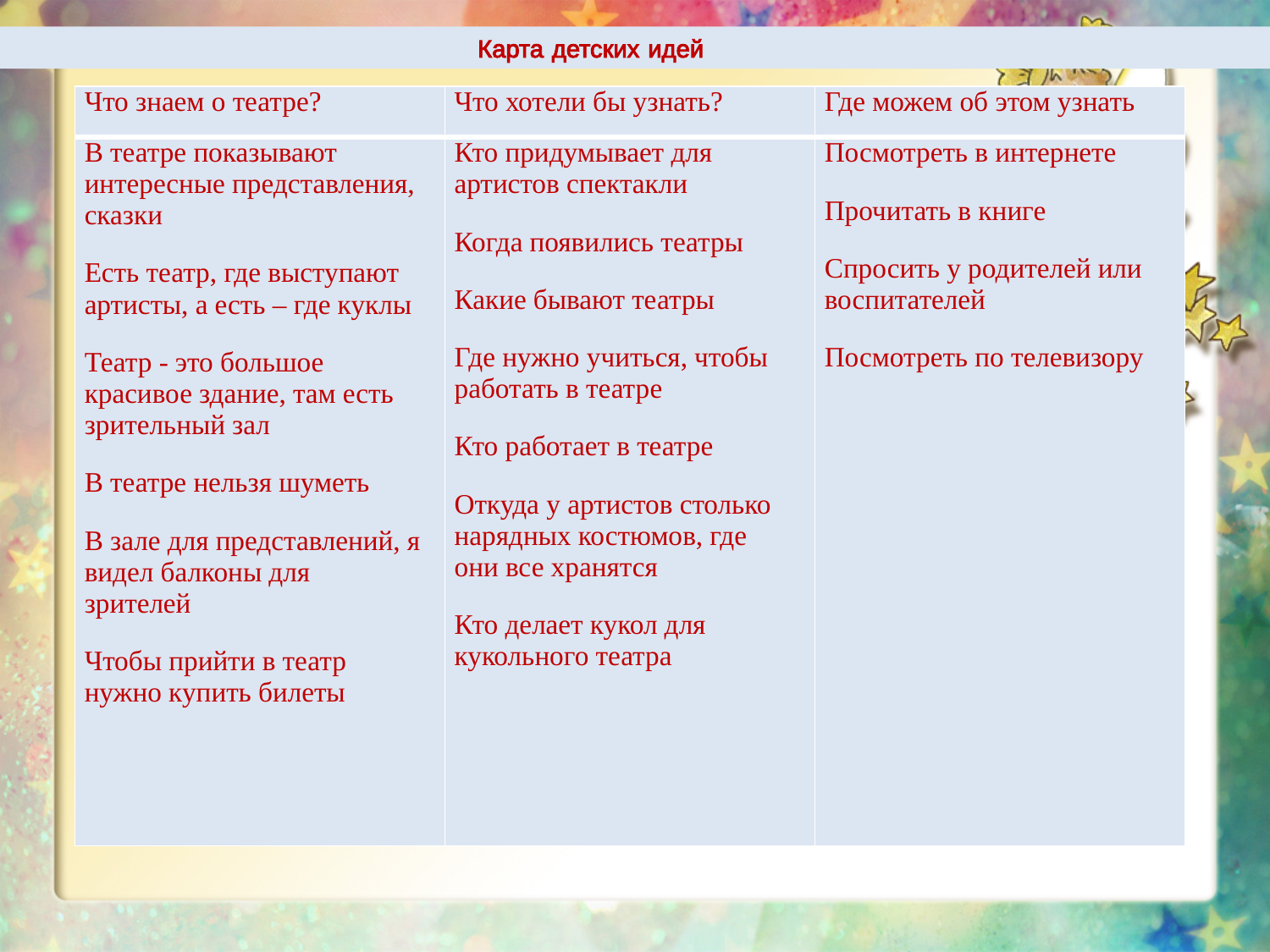

Карта детских идей
| Что знаем о театре? | Что хотели бы узнать? | Где можем об этом узнать |
| --- | --- | --- |
| В театре показывают интересные представления, сказки Есть театр, где выступают артисты, а есть – где куклы Театр - это большое красивое здание, там есть зрительный зал В театре нельзя шуметь В зале для представлений, я видел балконы для зрителей Чтобы прийти в театр нужно купить билеты | Кто придумывает для артистов спектакли Когда появились театры Какие бывают театры Где нужно учиться, чтобы работать в театре Кто работает в театре Откуда у артистов столько нарядных костюмов, где они все хранятся Кто делает кукол для кукольного театра | Посмотреть в интернете Прочитать в книге Спросить у родителей или воспитателей Посмотреть по телевизору |